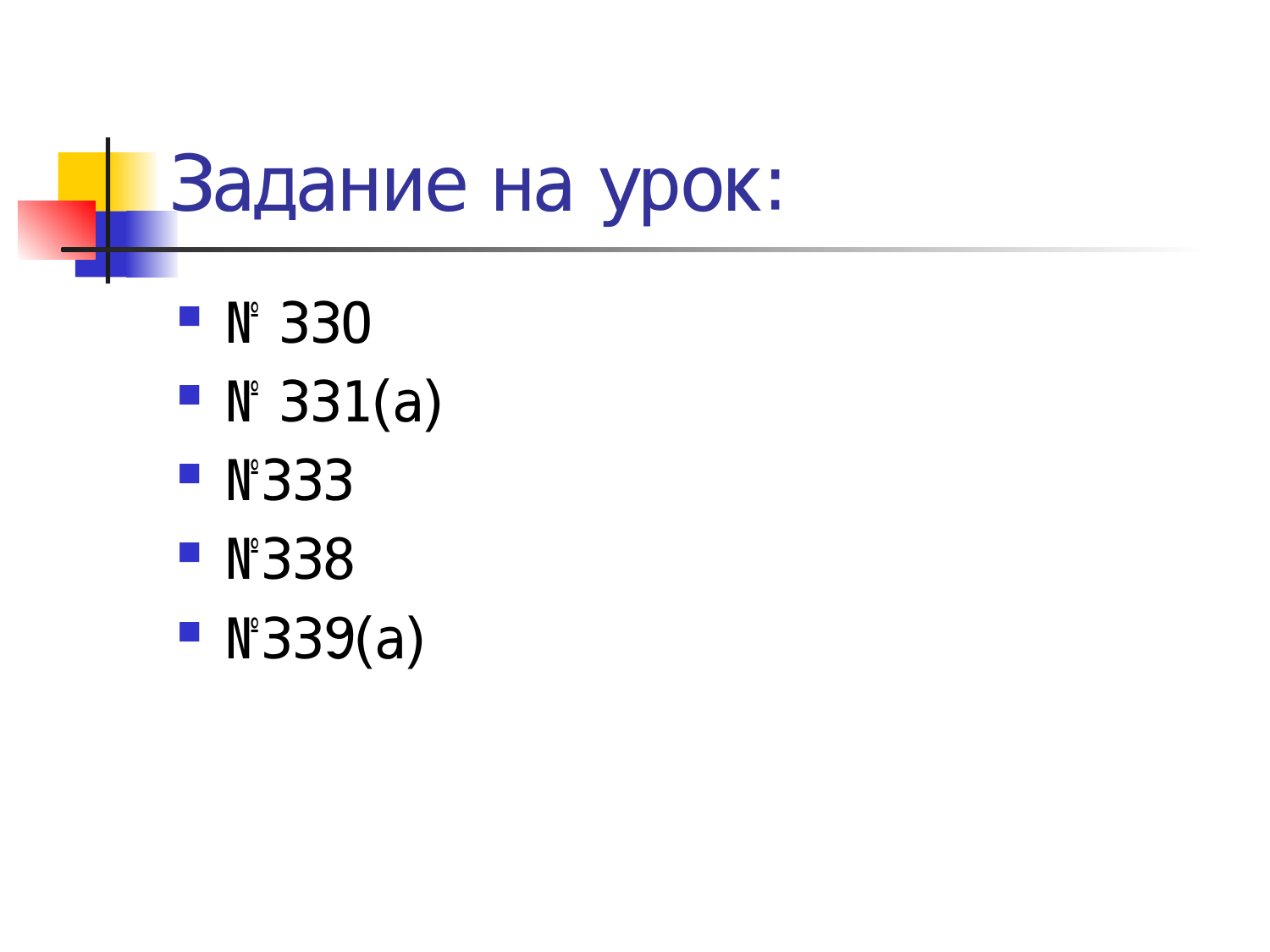

# Задание на урок:
№ 330
№ 331(а)
№333
№338
№339(а)